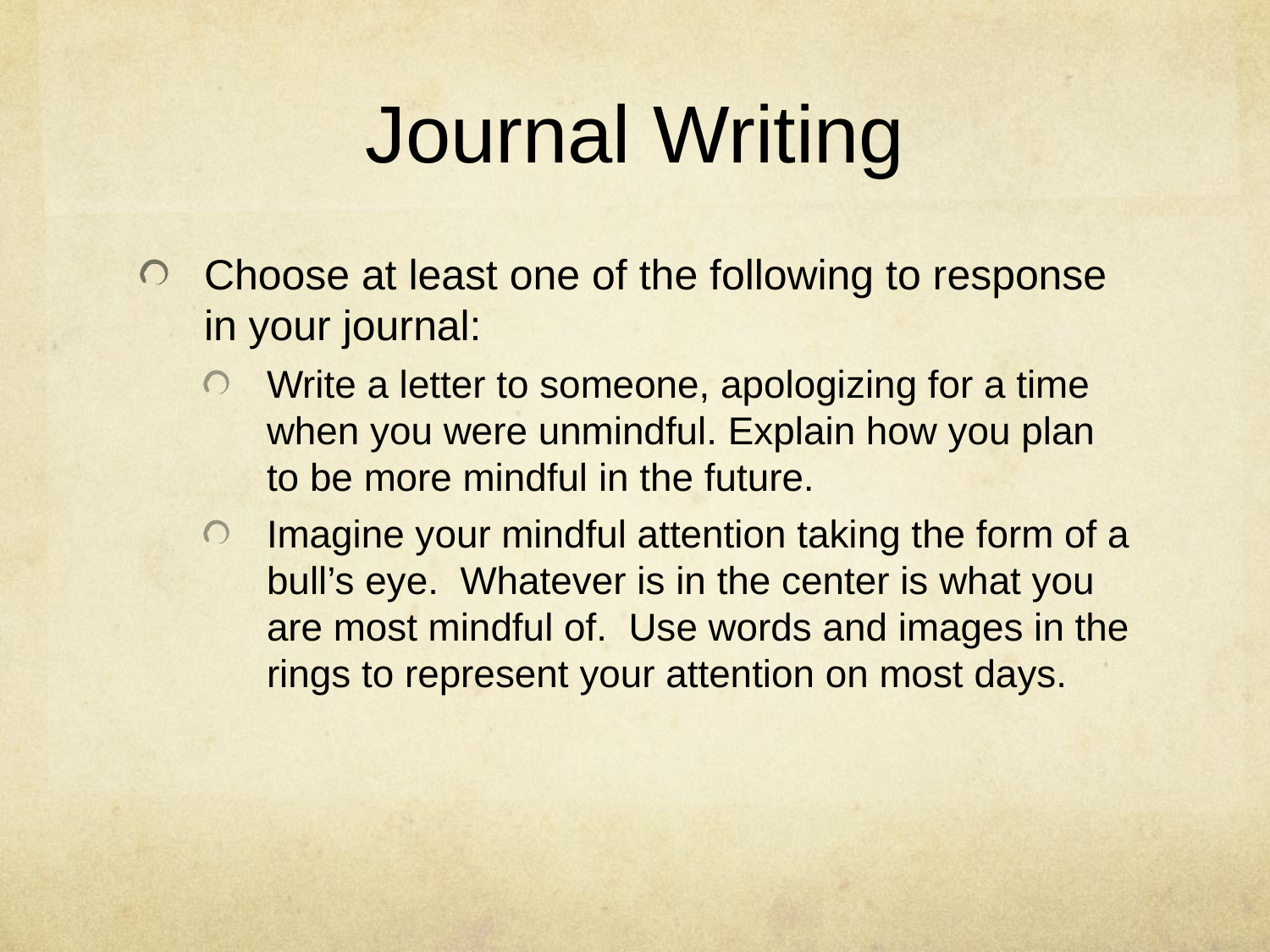

# Journal Writing
Choose at least one of the following to response in your journal:
Write a letter to someone, apologizing for a time when you were unmindful. Explain how you plan to be more mindful in the future.
Imagine your mindful attention taking the form of a bull’s eye.  Whatever is in the center is what you are most mindful of.  Use words and images in the rings to represent your attention on most days.